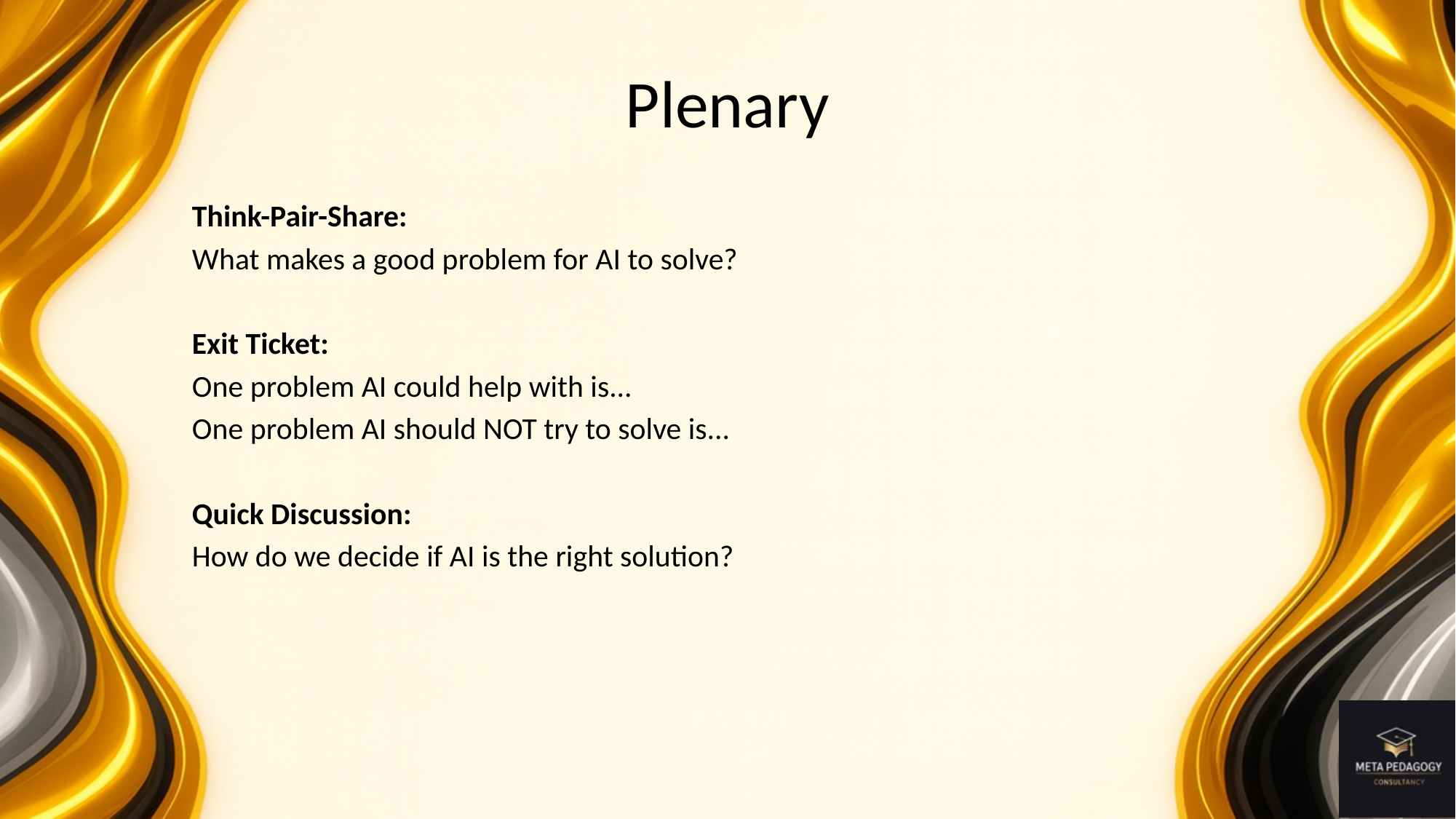

# Plenary
Think-Pair-Share:
What makes a good problem for AI to solve?

Exit Ticket:
One problem AI could help with is...
One problem AI should NOT try to solve is...

Quick Discussion:
How do we decide if AI is the right solution?